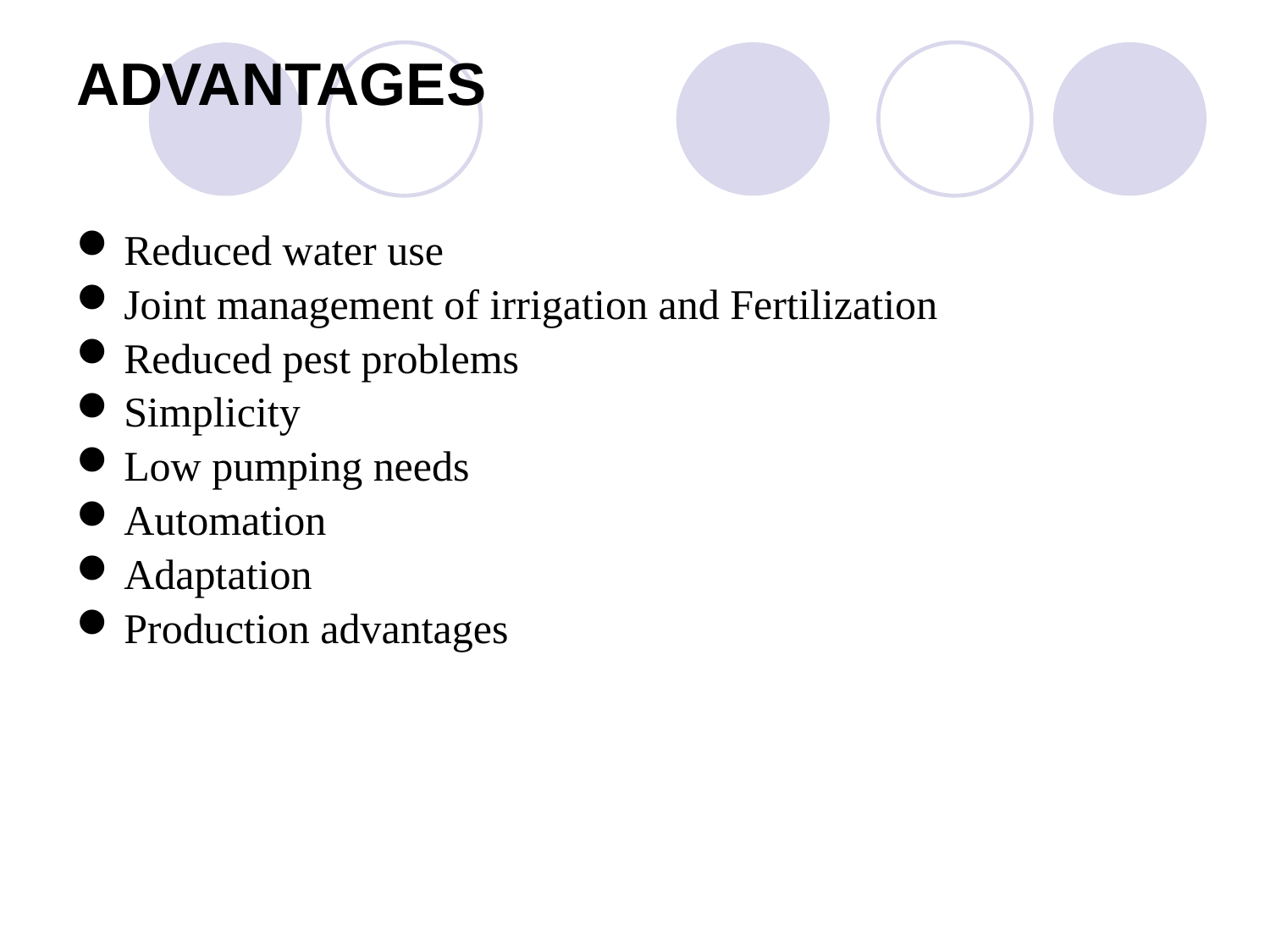

# ADVANTAGES
Reduced water use
Joint management of irrigation and Fertilization
Reduced pest problems
Simplicity
Low pumping needs
Automation
Adaptation
Production advantages